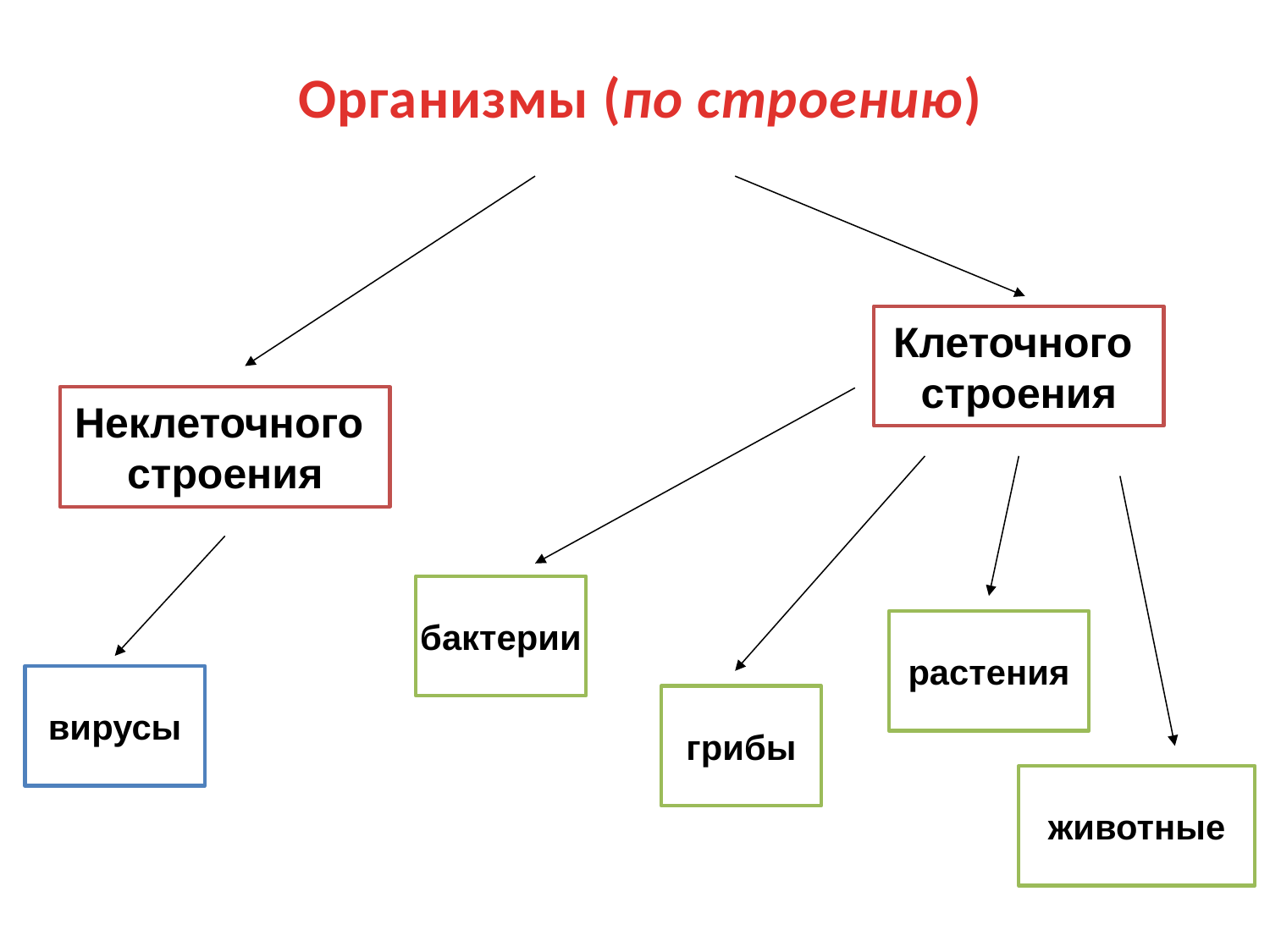

# Организмы (по строению)

Клеточного
строения
Неклеточного
строения

бактерии
растения
вирусы
грибы
животные